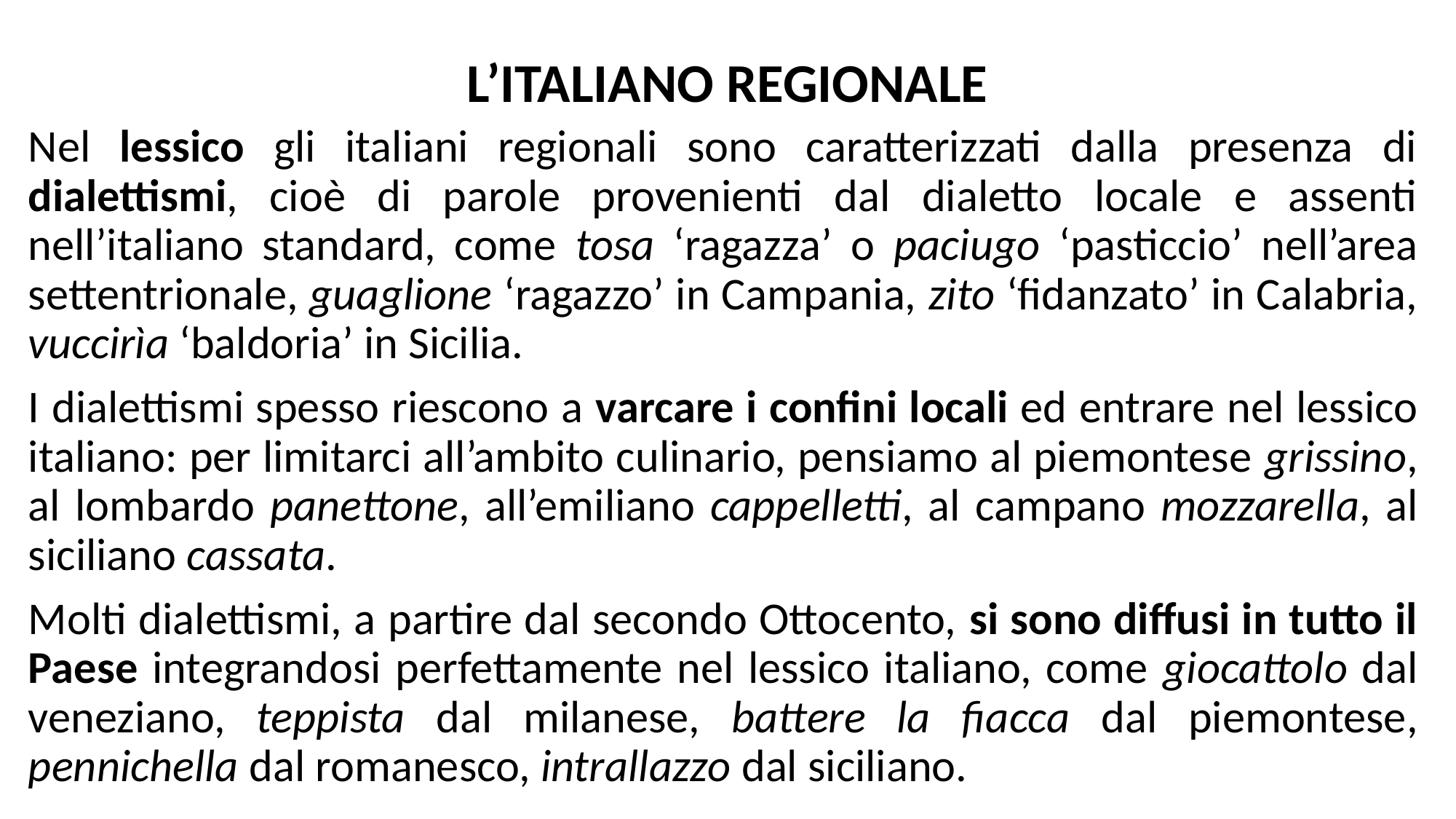

# L’ITALIANO REGIONALE
Nel lessico gli italiani regionali sono caratterizzati dalla presenza di dialettismi, cioè di parole provenienti dal dialetto locale e assenti nell’italiano standard, come tosa ‘ragazza’ o paciugo ‘pasticcio’ nell’area settentrionale, guaglione ‘ragazzo’ in Campania, zito ‘fidanzato’ in Calabria, vuccirìa ‘baldoria’ in Sicilia.
I dialettismi spesso riescono a varcare i confini locali ed entrare nel lessico italiano: per limitarci all’ambito culinario, pensiamo al piemontese grissino, al lombardo panettone, all’emiliano cappelletti, al campano mozzarella, al siciliano cassata.
Molti dialettismi, a partire dal secondo Ottocento, si sono diffusi in tutto il Paese integrandosi perfettamente nel lessico italiano, come giocattolo dal veneziano, teppista dal milanese, battere la fiacca dal piemontese, pennichella dal romanesco, intrallazzo dal siciliano.